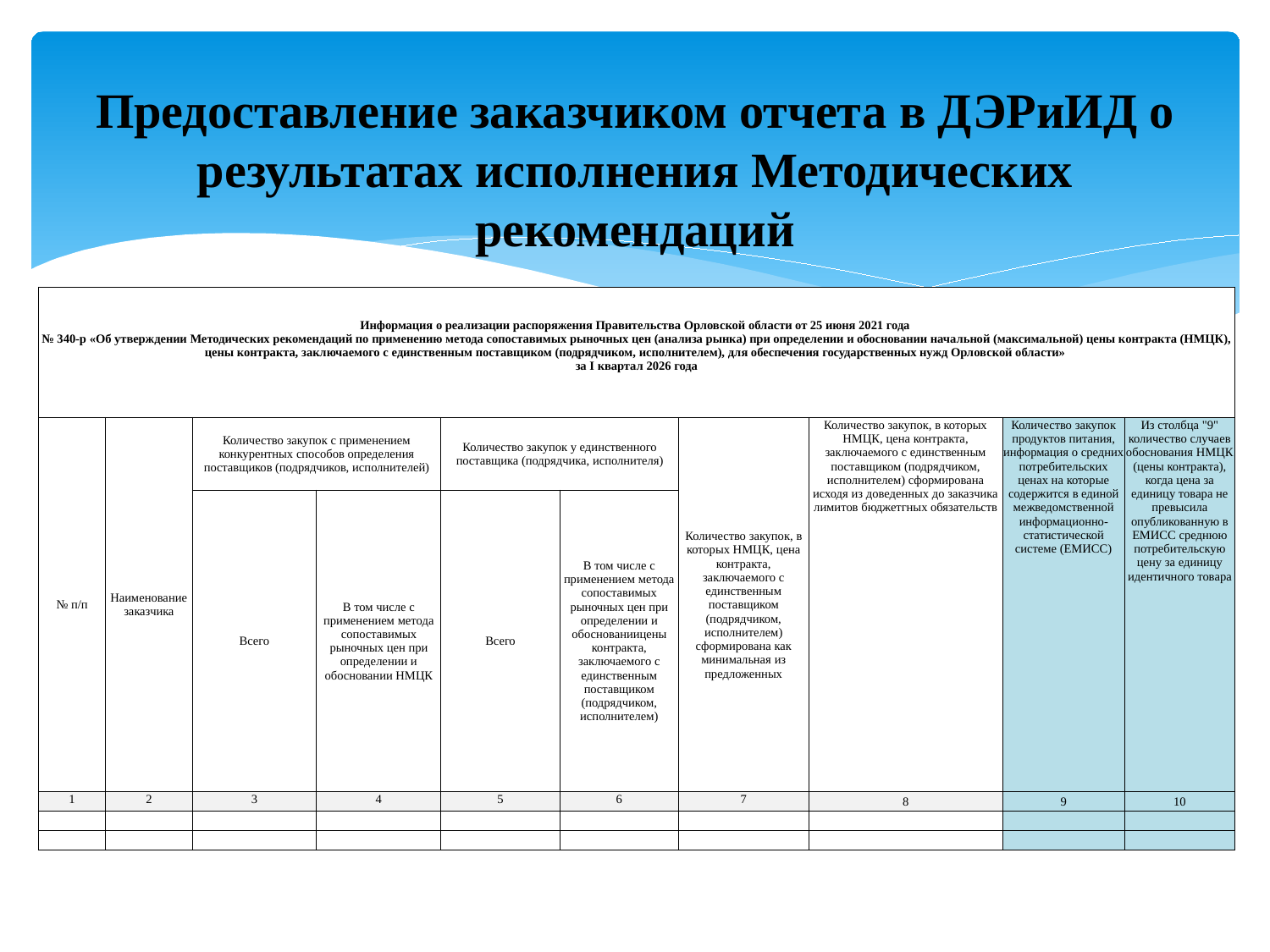

# Предоставление заказчиком отчета в ДЭРиИД о результатах исполнения Методических рекомендаций
| Информация о реализации распоряжения Правительства Орловской области от 25 июня 2021 года № 340-р «Об утверждении Методических рекомендаций по применению метода сопоставимых рыночных цен (анализа рынка) при определении и обосновании начальной (максимальной) цены контракта (НМЦК), цены контракта, заключаемого с единственным поставщиком (подрядчиком, исполнителем), для обеспечения государственных нужд Орловской области» за I квартал 2026 года |  |  |  |  |  |  |  |  |  |
| --- | --- | --- | --- | --- | --- | --- | --- | --- | --- |
| № п/п | Наименование заказчика | Количество закупок с применением конкурентных способов определения поставщиков (подрядчиков, исполнителей) |  | Количество закупок у единственного поставщика (подрядчика, исполнителя) |  | Количество закупок, в которых НМЦК, цена контракта, заключаемого с единственным поставщиком (подрядчиком, исполнителем) сформирована как минимальная из предложенных | Количество закупок, в которых НМЦК, цена контракта, заключаемого с единственным поставщиком (подрядчиком, исполнителем) сформирована исходя из доведенных до заказчика лимитов бюджетгных обязательств | Количество закупок продуктов питания, информация о средних потребительских ценах на которые содержится в единой межведомственной информационно-статистической системе (ЕМИСС) | Из столбца "9" количество случаев обоснования НМЦК (цены контракта), когда цена за единицу товара не превысила опубликованную в ЕМИСС среднюю потребительскую цену за единицу идентичного товара |
|  |  | Всего | В том числе с применением метода сопоставимых рыночных цен при определении и обосновании НМЦК | Всего | В том числе с применением метода сопоставимых рыночных цен при определении и обоснованиицены контракта, заключаемого с единственным поставщиком (подрядчиком, исполнителем) |  |  |  |  |
| 1 | 2 | 3 | 4 | 5 | 6 | 7 | 8 | 9 | 10 |
|  |  |  |  |  |  |  |  |  |  |
|  |  |  |  |  |  |  |  |  |  |